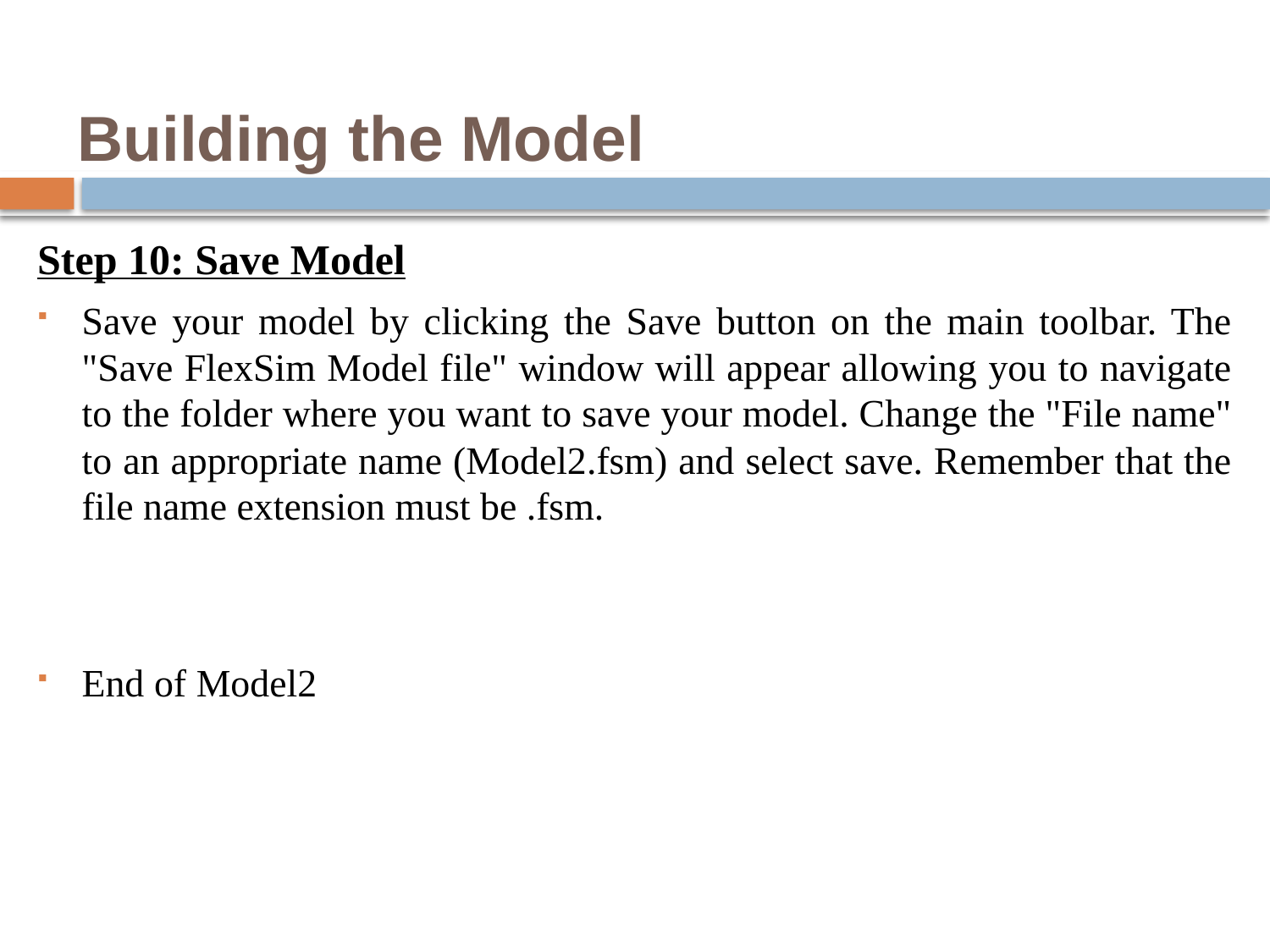

# Building the Model
Step 10: Save Model
Save your model by clicking the Save button on the main toolbar. The "Save FlexSim Model file" window will appear allowing you to navigate to the folder where you want to save your model. Change the "File name" to an appropriate name (Model2.fsm) and select save. Remember that the file name extension must be .fsm.

End of Model2